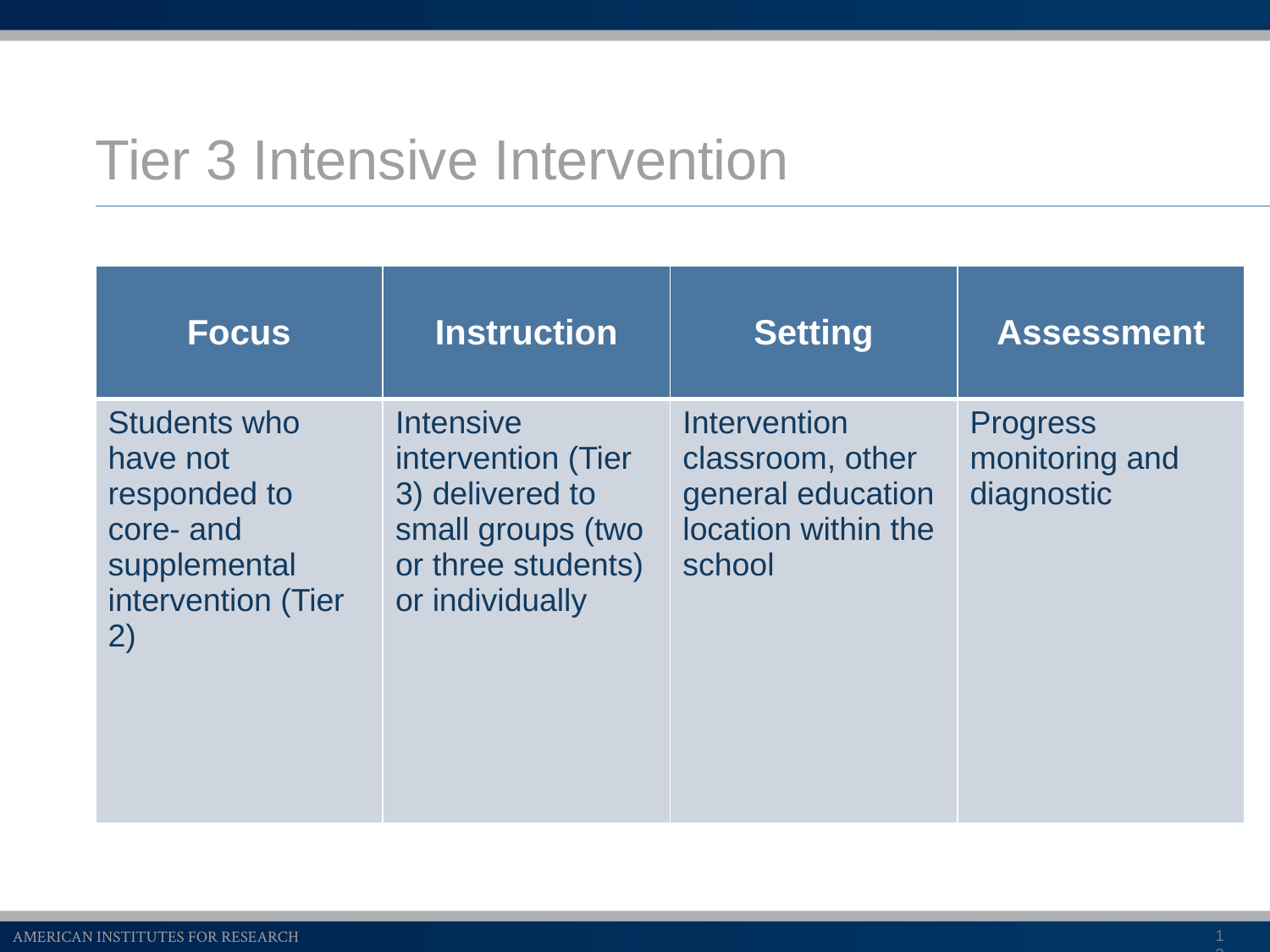

# Tier 3 Intensive Intervention
| Focus | Instruction | Setting | Assessment |
| --- | --- | --- | --- |
| Students who have not responded to core- and supplemental intervention (Tier 2) | Intensive intervention (Tier 3) delivered to small groups (two or three students) or individually | Intervention classroom, other general education location within the school | Progress monitoring and diagnostic |
12